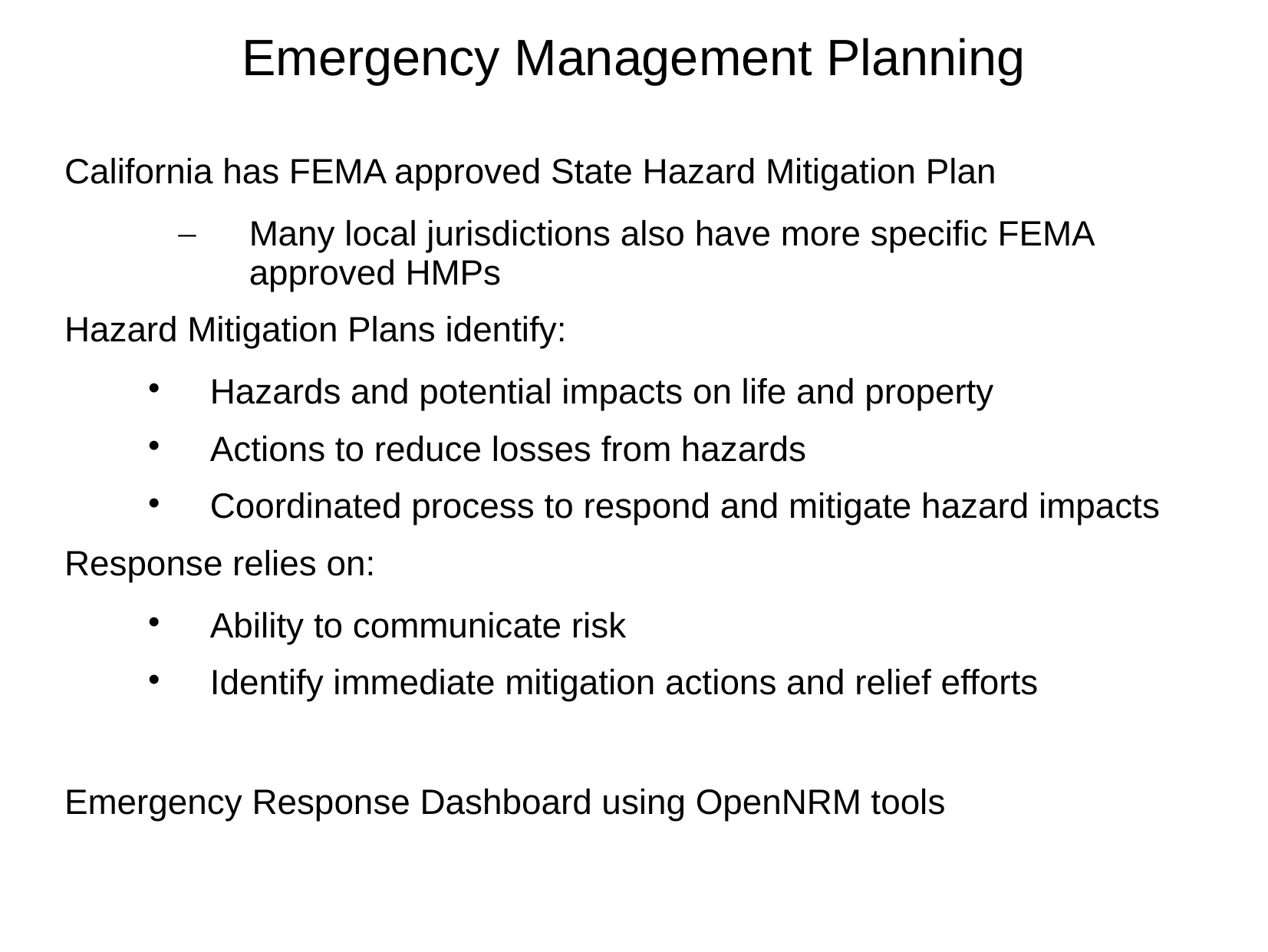

# Emergency Management Planning
California has FEMA approved State Hazard Mitigation Plan
Many local jurisdictions also have more specific FEMA approved HMPs
Hazard Mitigation Plans identify:
Hazards and potential impacts on life and property
Actions to reduce losses from hazards
Coordinated process to respond and mitigate hazard impacts
Response relies on:
Ability to communicate risk
Identify immediate mitigation actions and relief efforts

Emergency Response Dashboard using OpenNRM tools